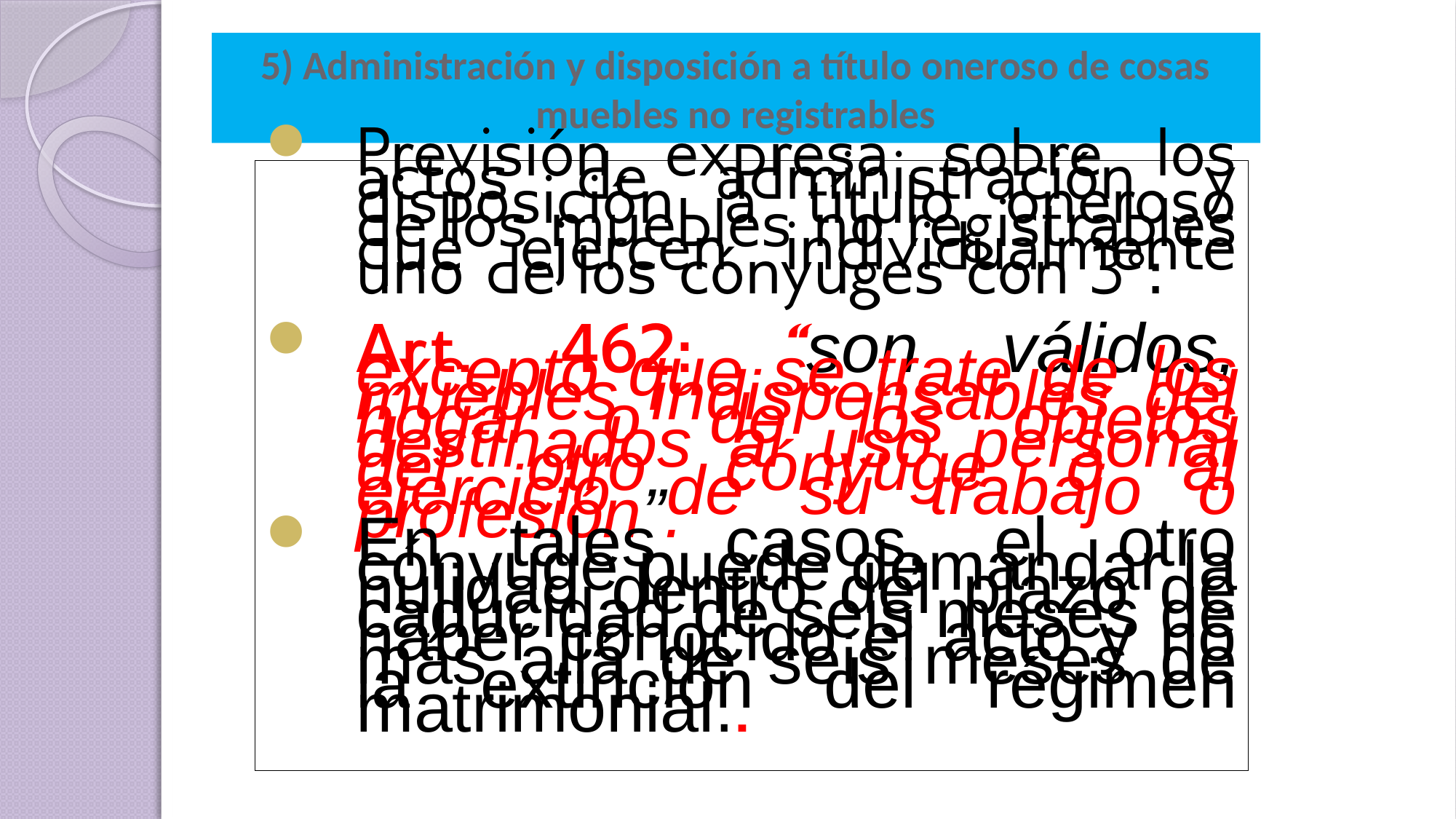

5) Administración y disposición a título oneroso de cosas muebles no registrables
Previsión expresa sobre los actos de administración y disposición a título oneroso de los muebles no registrables que ejercen individualmente uno de los cónyuges con 3°:

Art. 462: “son válidos, excepto que se trate de los muebles indispensables del hogar o de los objetos destinados al uso personal del otro cónyuge o al ejercicio de su trabajo o profesión”.
En tales casos, el otro cónyuge puede demandar la nulidad dentro del plazo de caducidad de seis meses de haber conocido el acto y no más allá de seis meses de la extinción del régimen matrimonial..